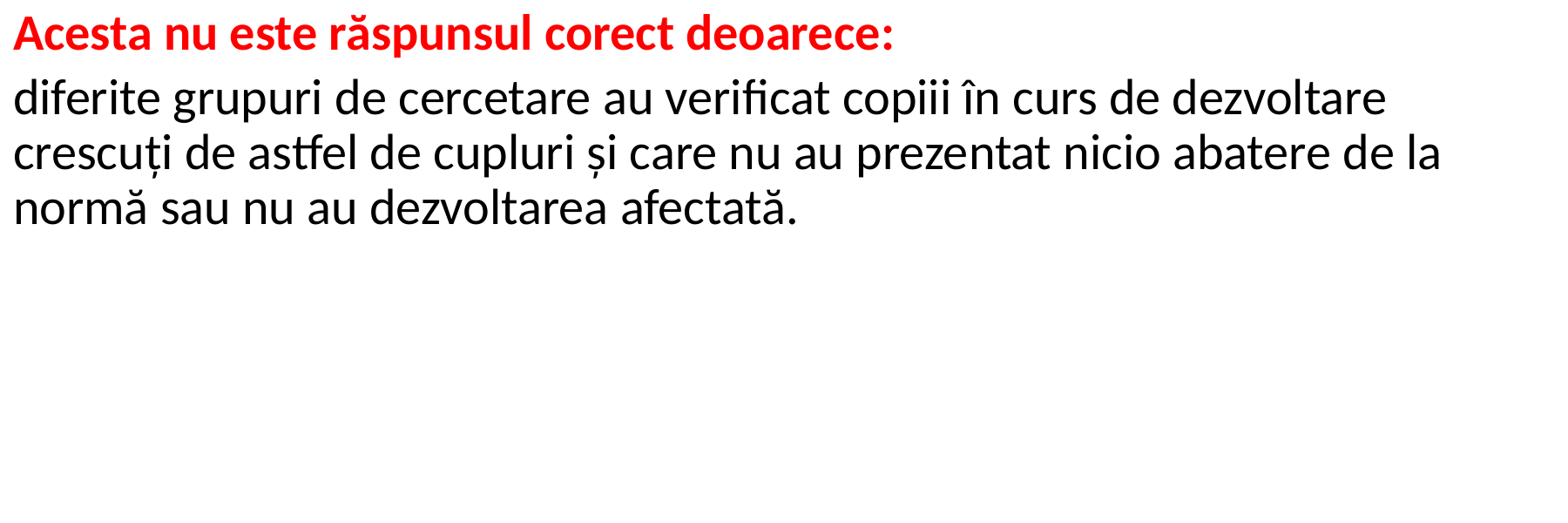

Acesta nu este răspunsul corect deoarece:
diferite grupuri de cercetare au verificat copiii în curs de dezvoltare crescuți de astfel de cupluri și care nu au prezentat nicio abatere de la normă sau nu au dezvoltarea afectată.